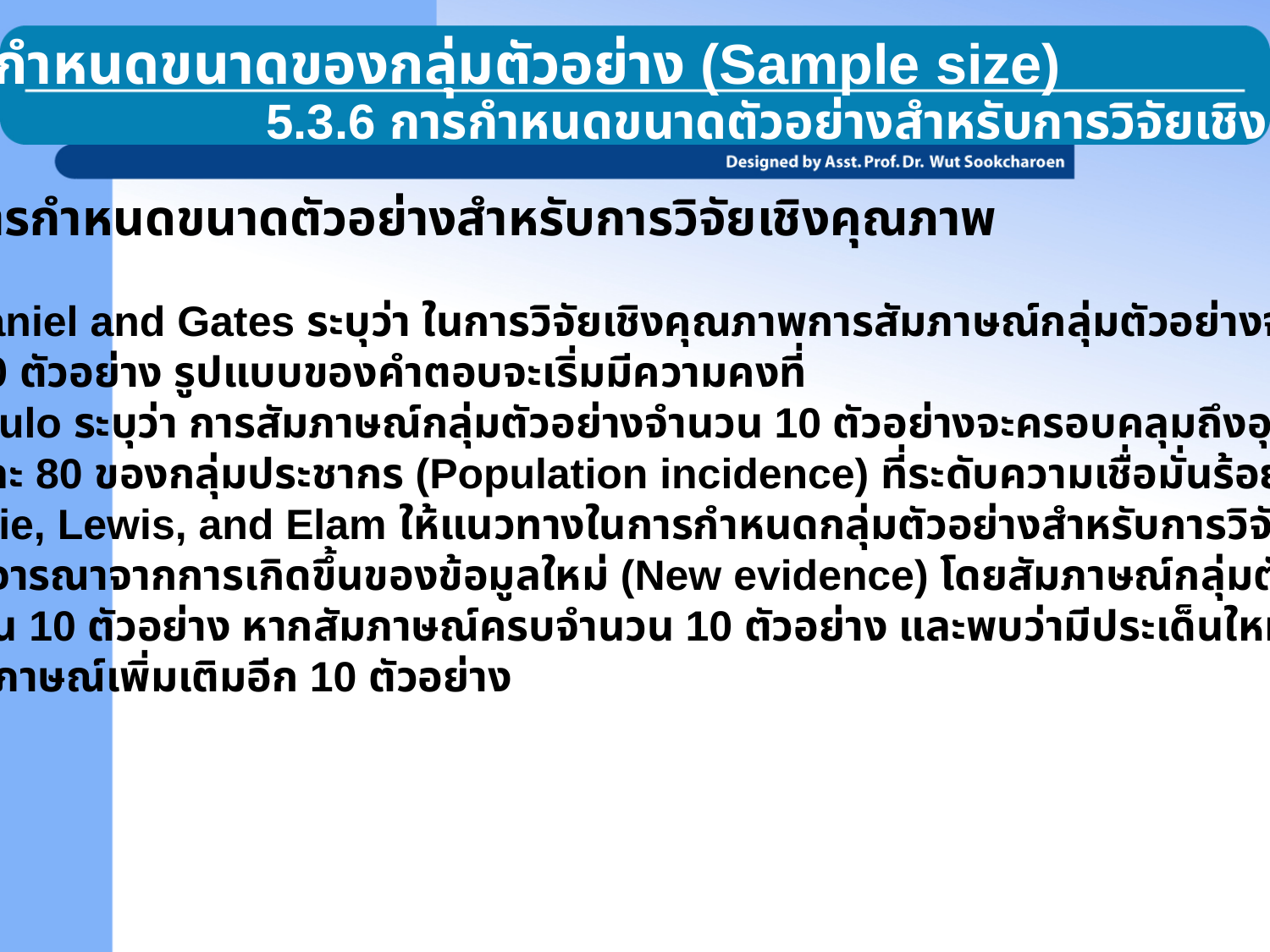

5.3 การกำหนดขนาดของกลุ่มตัวอย่าง (Sample size)
5.3.6 การกำหนดขนาดตัวอย่างสำหรับการวิจัยเชิงคุณภาพ

การกำหนดขนาดตัวอย่างสำหรับการวิจัยเชิงคุณภาพ
 McDaniel and Gates ระบุว่า ในการวิจัยเชิงคุณภาพการสัมภาษณ์กลุ่มตัวอย่างจำนวน
    20-30 ตัวอย่าง รูปแบบของคำตอบจะเริ่มมีความคงที่
 DePaulo ระบุว่า การสัมภาษณ์กลุ่มตัวอย่างจำนวน 10 ตัวอย่างจะครอบคลุมถึงอุบัติการณ์
     ร้อยละ 80 ของกลุ่มประชากร (Population incidence) ที่ระดับความเชื่อมั่นร้อยละ 90
 Ritchie, Lewis, and Elam ให้แนวทางในการกำหนดกลุ่มตัวอย่างสำหรับการวิจัยเชิงคุณภาพ
   โดยพิจารณาจากการเกิดขึ้นของข้อมูลใหม่ (New evidence) โดยสัมภาษณ์กลุ่มตัวอย่างขั้นต้น
    จำนวน 10 ตัวอย่าง หากสัมภาษณ์ครบจำนวน 10 ตัวอย่าง และพบว่ามีประเด็นใหม่ ๆ
    ให้สัมภาษณ์เพิ่มเติมอีก 10 ตัวอย่าง